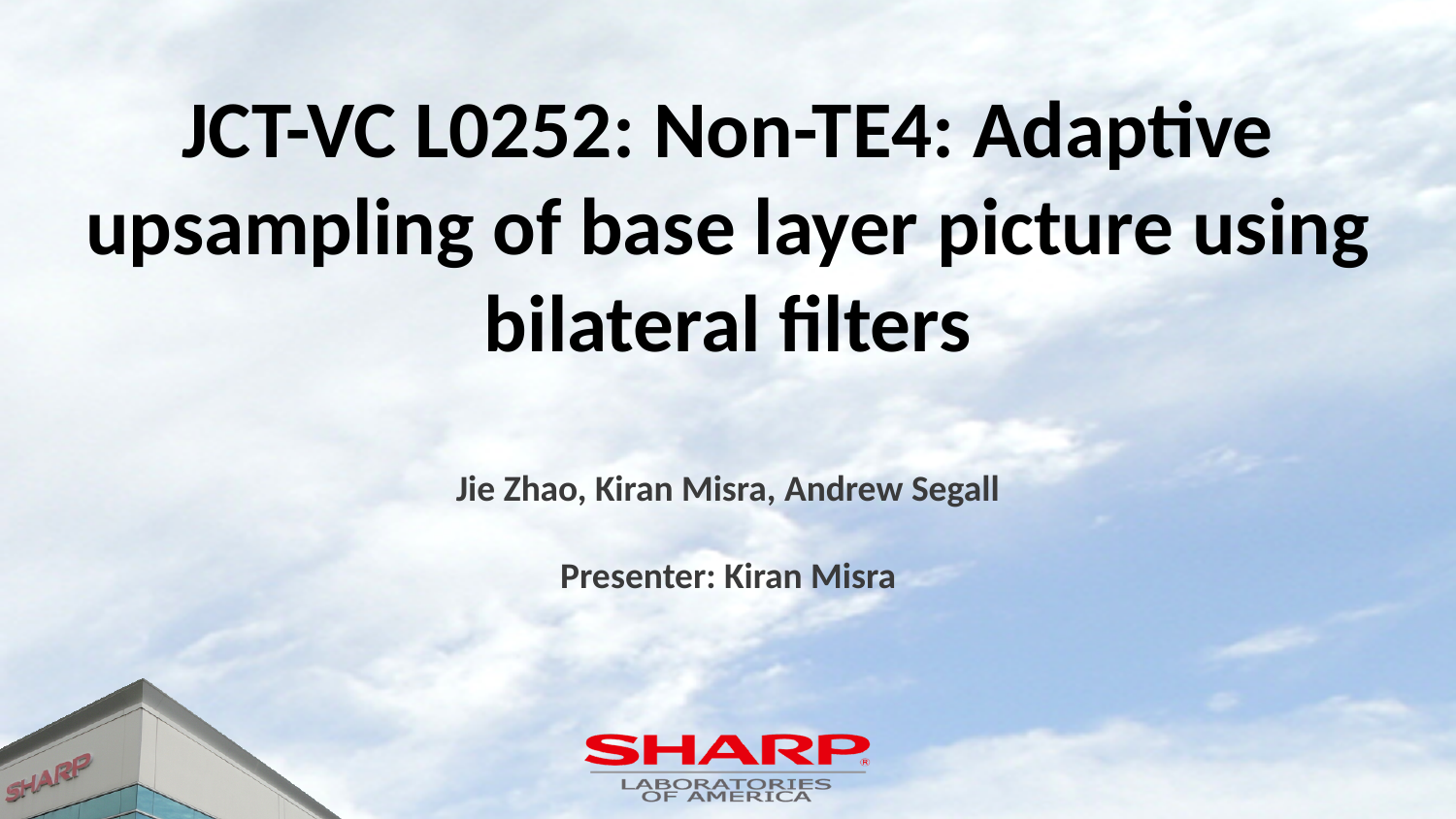

# JCT-VC L0252: Non-TE4: Adaptive upsampling of base layer picture using bilateral filters
Jie Zhao, Kiran Misra, Andrew Segall

Presenter: Kiran Misra